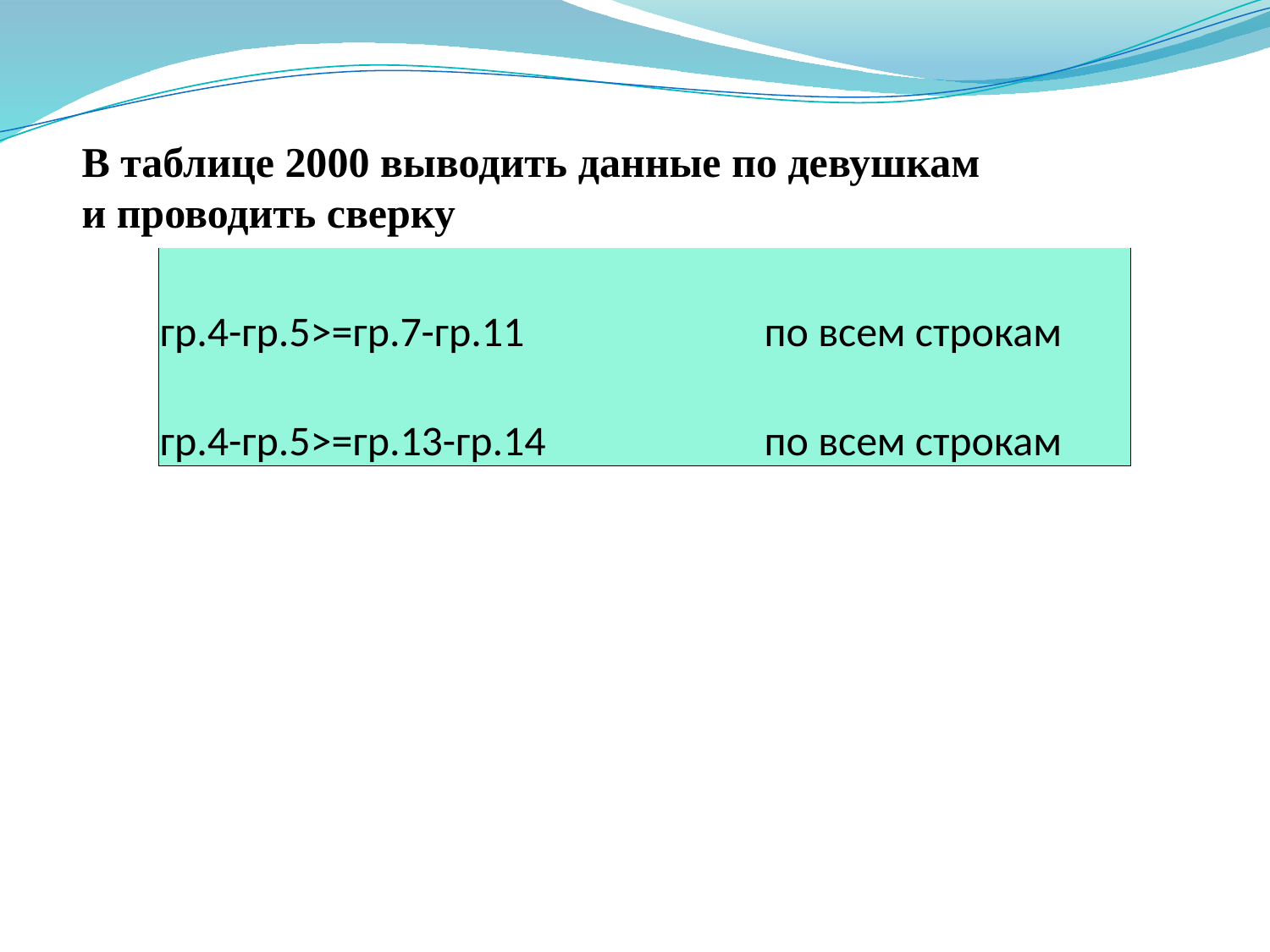

В таблице 2000 выводить данные по девушкам
и проводить сверку

| гр.4-гр.5>=гр.7-гр.11 | по всем строкам |
| --- | --- |
| гр.4-гр.5>=гр.13-гр.14 | по всем строкам |